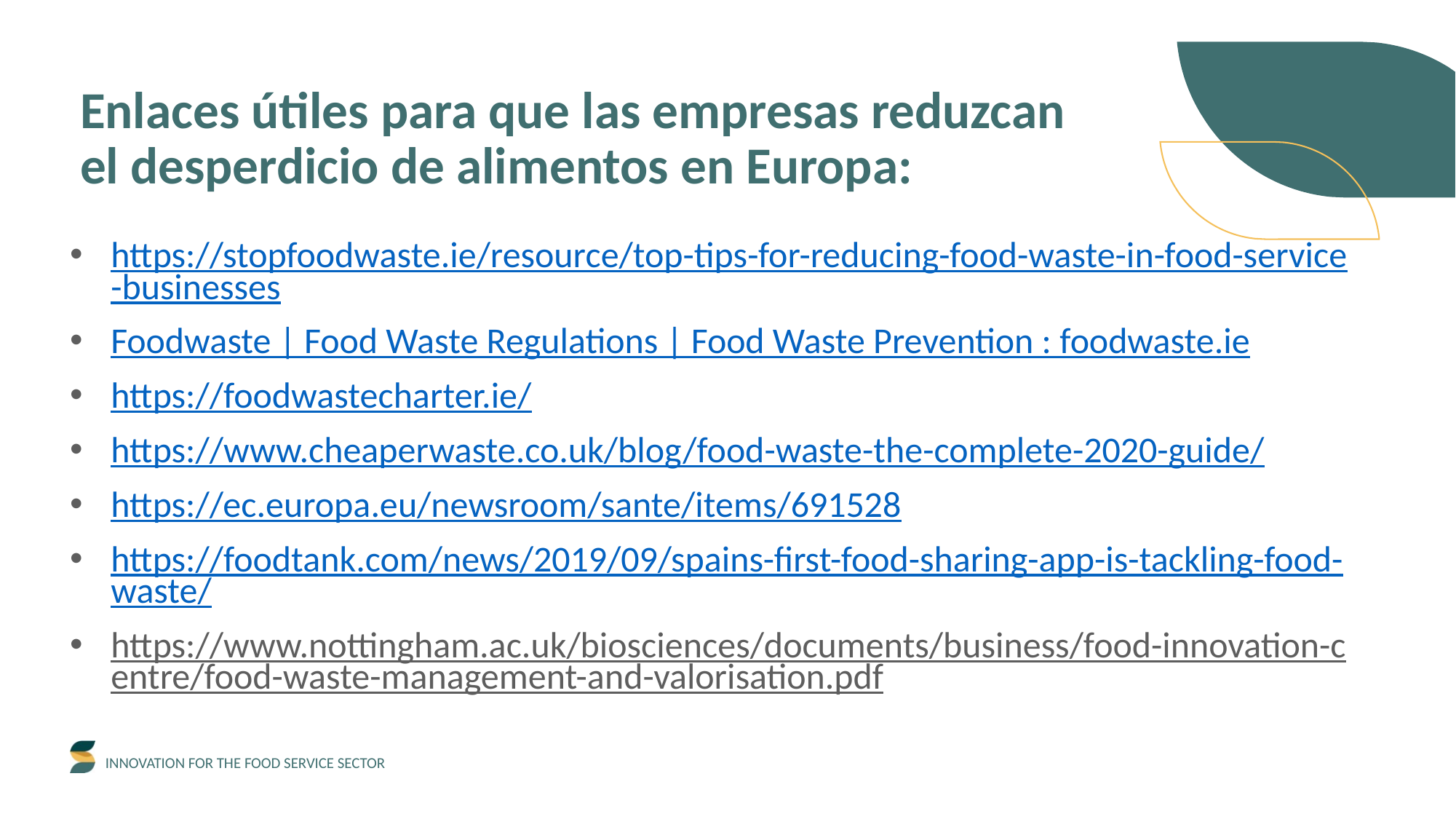

Enlaces útiles para que las empresas reduzcan el desperdicio de alimentos en Europa:
https://stopfoodwaste.ie/resource/top-tips-for-reducing-food-waste-in-food-service-businesses
Foodwaste | Food Waste Regulations | Food Waste Prevention : foodwaste.ie
https://foodwastecharter.ie/
https://www.cheaperwaste.co.uk/blog/food-waste-the-complete-2020-guide/
https://ec.europa.eu/newsroom/sante/items/691528
https://foodtank.com/news/2019/09/spains-first-food-sharing-app-is-tackling-food-waste/
https://www.nottingham.ac.uk/biosciences/documents/business/food-innovation-centre/food-waste-management-and-valorisation.pdf